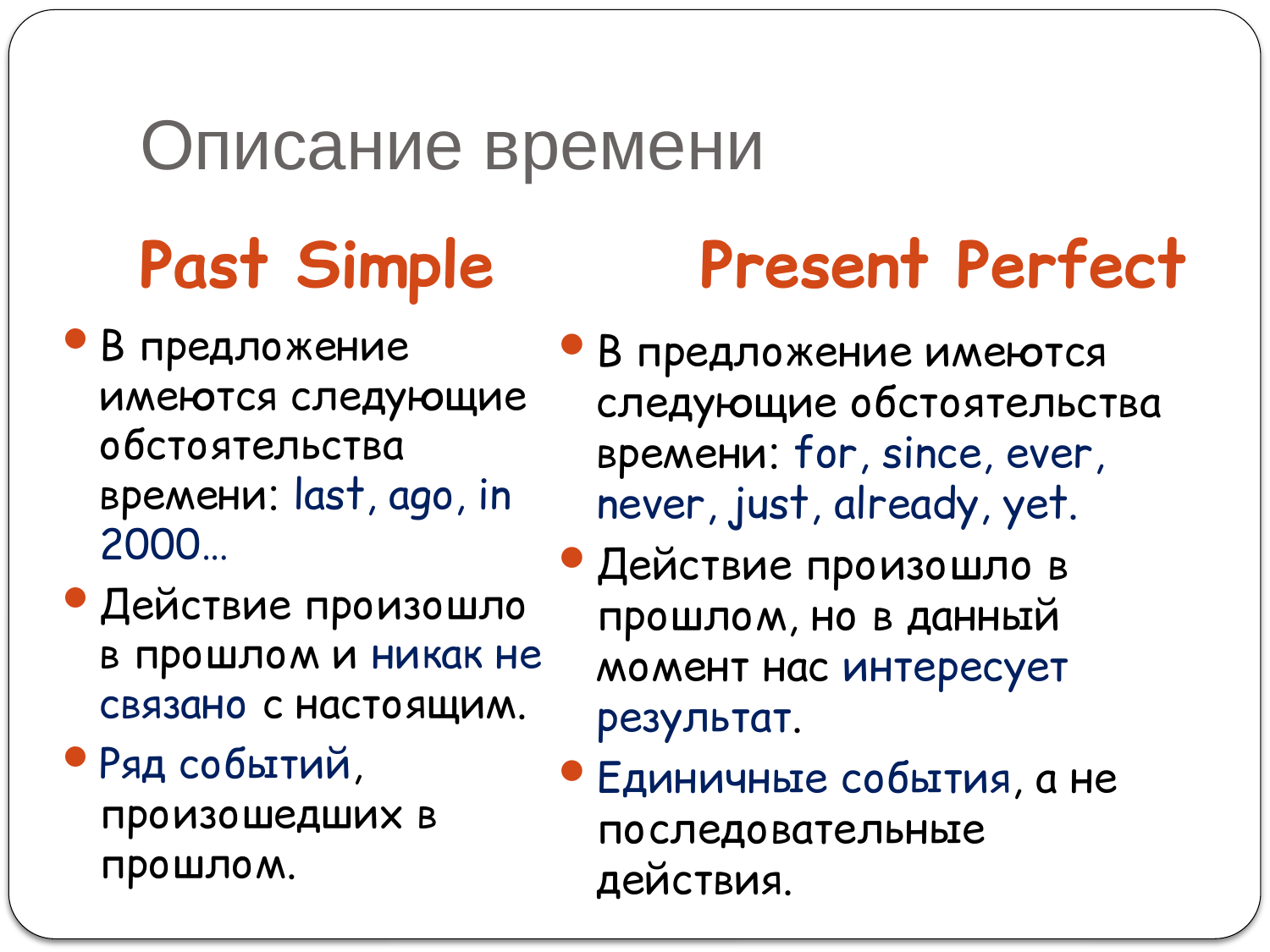

# Описание времени
Past Simple
Present Perfect
В предложение имеются следующие обстоятельства времени: last, ago, in 2000…
Действие произошло в прошлом и никак не связано с настоящим.
Ряд событий, произошедших в  прошлом.
В предложение имеются следующие обстоятельства времени: for, since, ever, never, just, already, yet.
Действие произошло в прошлом, но в данный момент нас интересует результат.
Единичные события, а не последовательные действия.